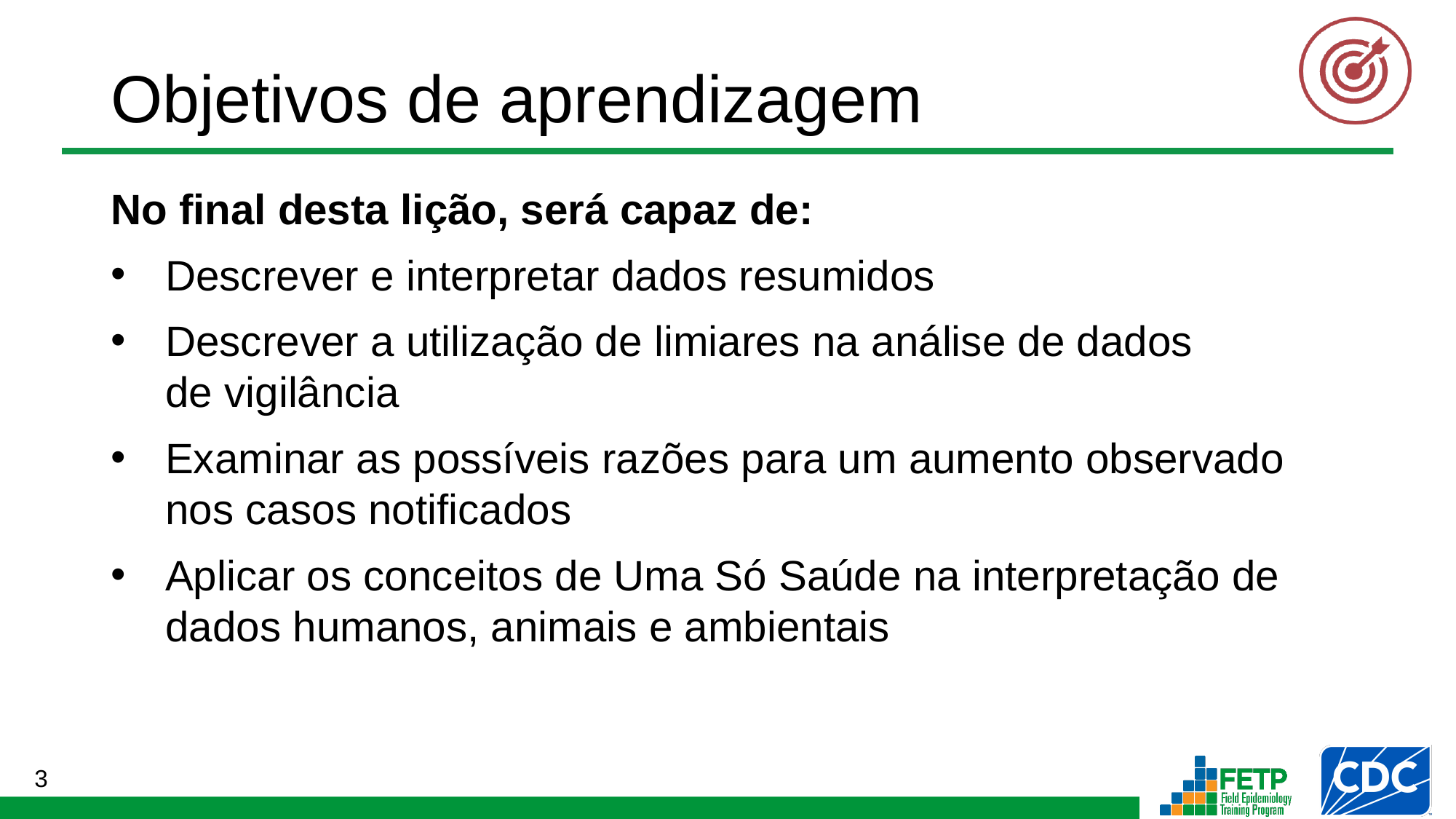

No final desta lição, será capaz de:
Descrever e interpretar dados resumidos
Descrever a utilização de limiares na análise de dados
de vigilância
Examinar as possíveis razões para um aumento observado nos casos notificados
Aplicar os conceitos de Uma Só Saúde na interpretação de dados humanos, animais e ambientais